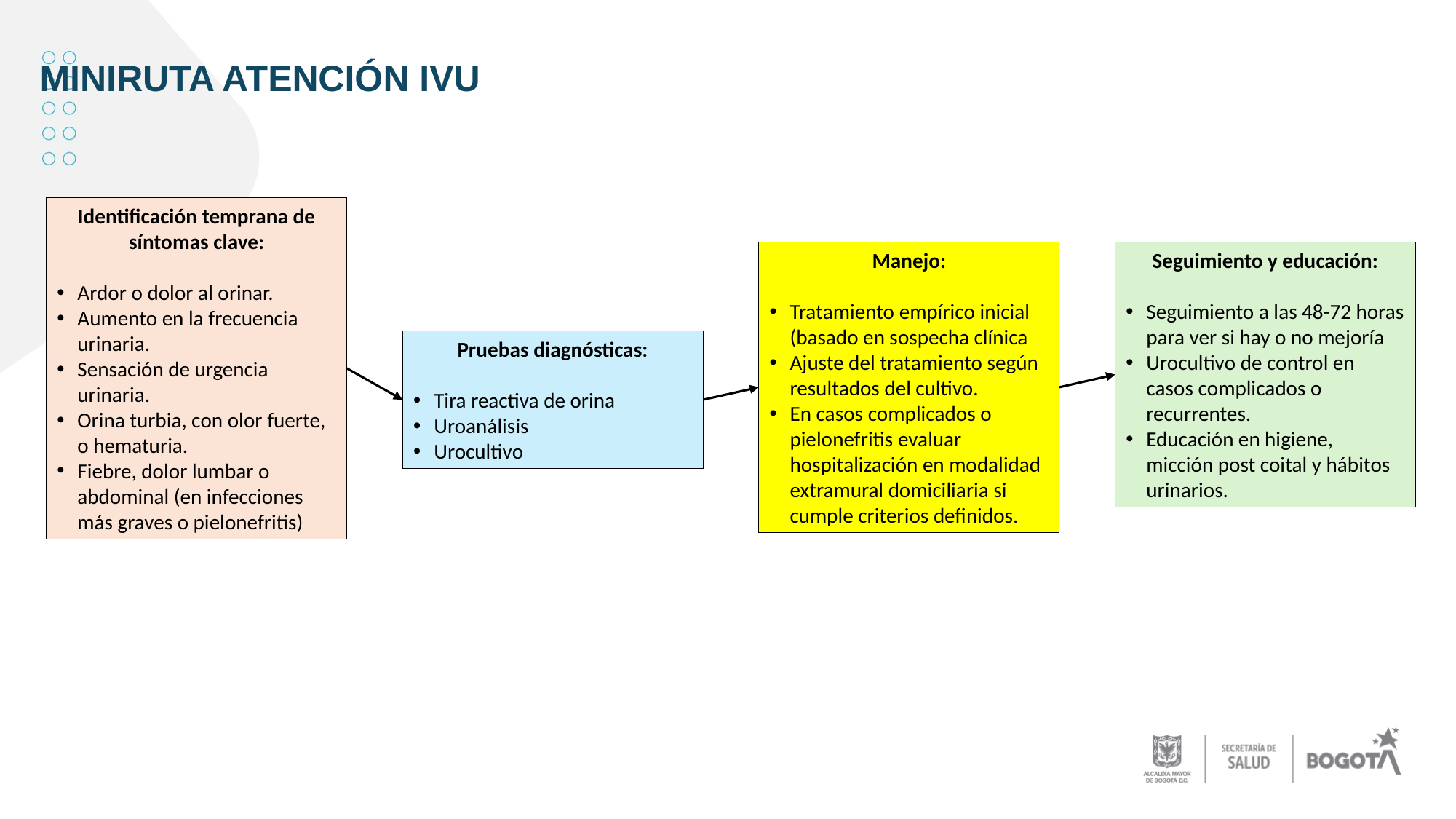

MINIRUTA ATENCIÓN IVU​
Identificación temprana de síntomas clave:

Ardor o dolor al orinar.
Aumento en la frecuencia urinaria.
Sensación de urgencia urinaria.
Orina turbia, con olor fuerte, o hematuria.
Fiebre, dolor lumbar o abdominal (en infecciones más graves o pielonefritis)
Manejo:

Tratamiento empírico inicial (basado en sospecha clínica
Ajuste del tratamiento según resultados del cultivo.
En casos complicados o pielonefritis evaluar hospitalización en modalidad extramural domiciliaria si cumple criterios definidos.
Seguimiento y educación:

Seguimiento a las 48-72 horas para ver si hay o no mejoría
Urocultivo de control en casos complicados o recurrentes.
Educación en higiene, micción post coital y hábitos urinarios.
Pruebas diagnósticas:

Tira reactiva de orina
Uroanálisis
Urocultivo